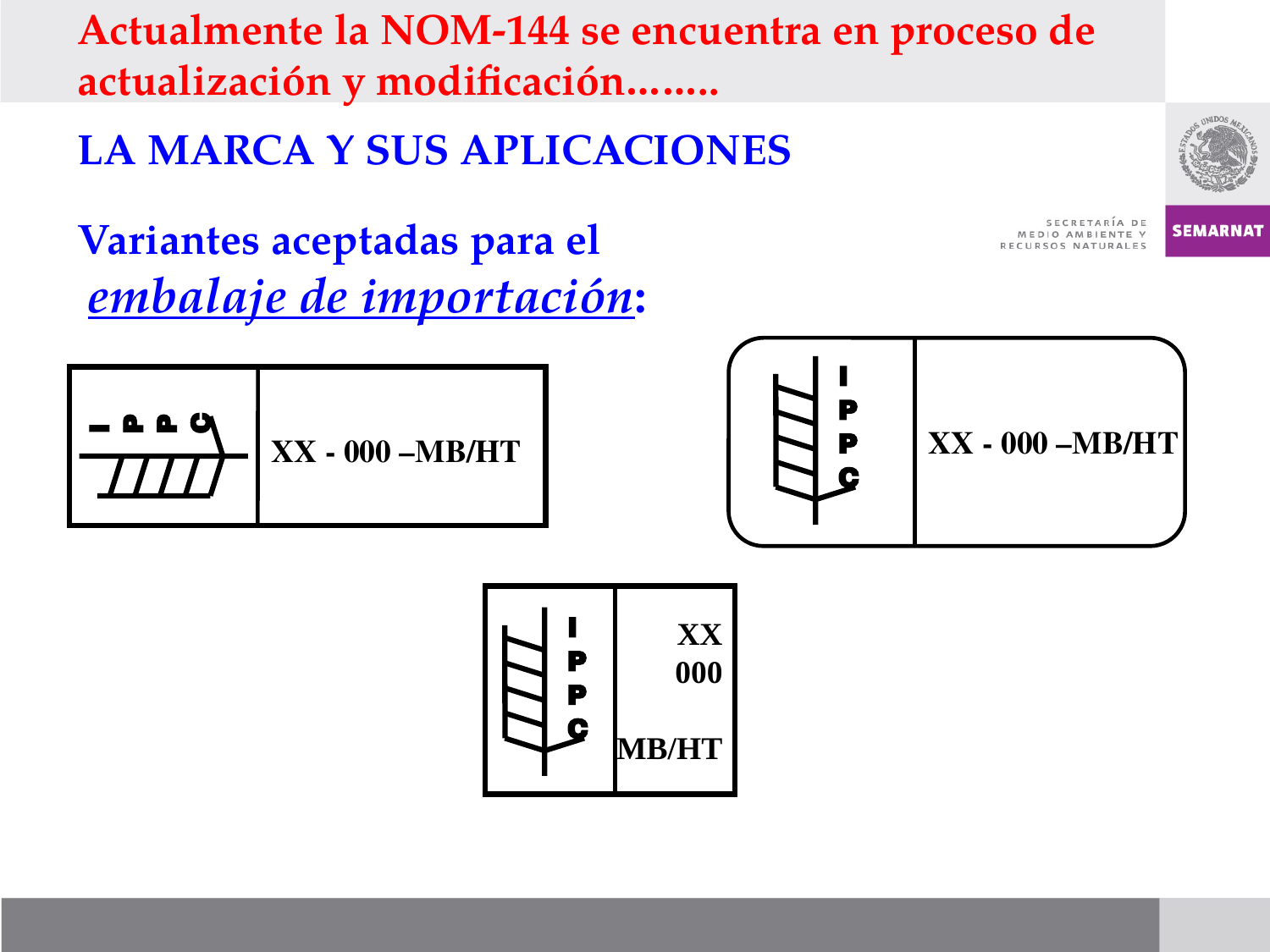

Actualmente la NOM-144 se encuentra en proceso de actualización y modificación……..

LA MARCA Y SUS APLICACIONES
Variantes aceptadas para el
 embalaje de importación:

I
P
P
C

I
P
P
C

XX - 000 –MB/HT
XX - 000 –MB/HT

XX
000

MB/HT

I
P
P
C